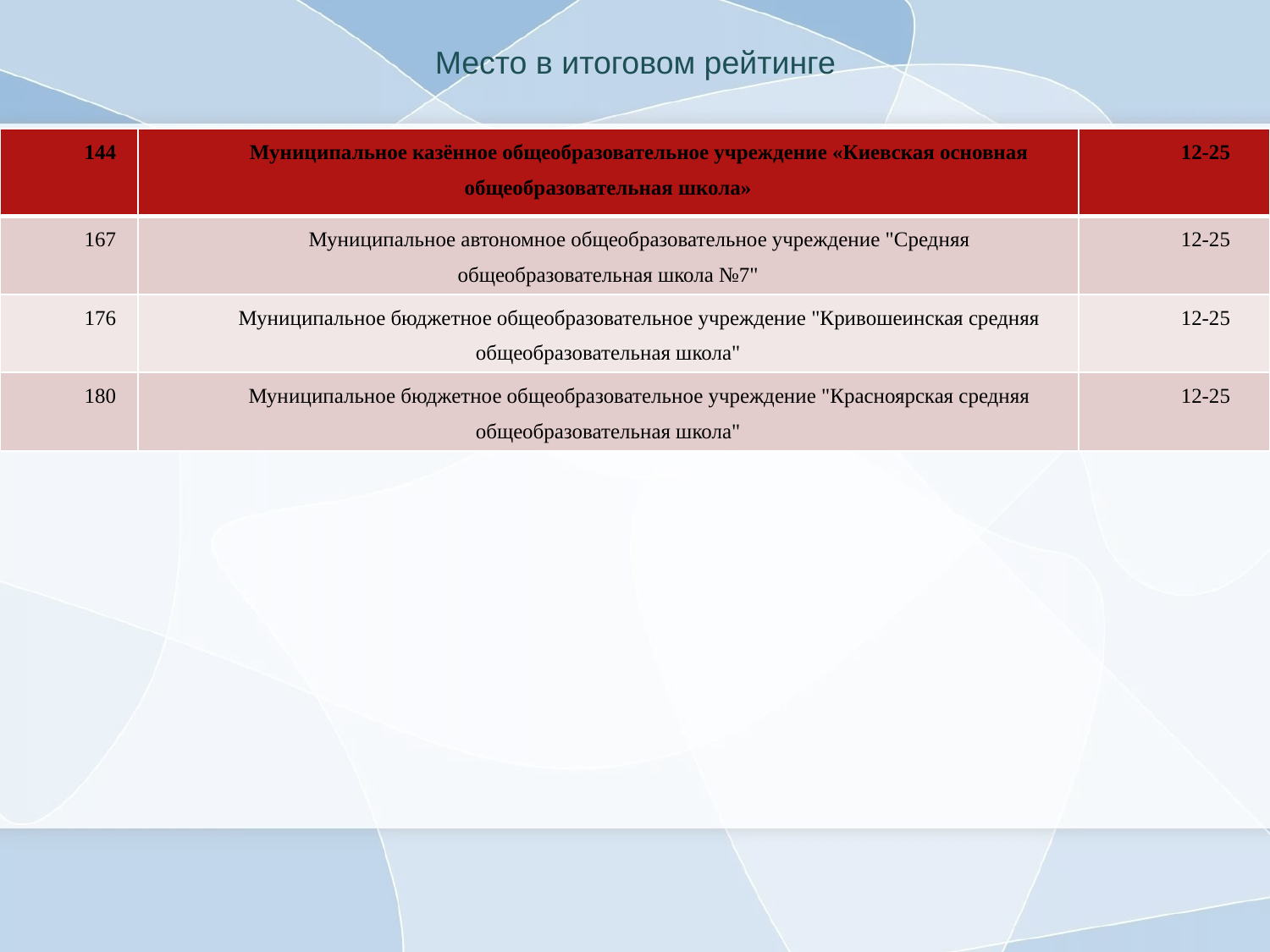

# Место в итоговом рейтинге
| 144 | Муниципальное казённое общеобразовательное учреждение «Киевская основная общеобразовательная школа» | 12-25 |
| --- | --- | --- |
| 167 | Муниципальное автономное общеобразовательное учреждение "Средняя общеобразовательная школа №7" | 12-25 |
| 176 | Муниципальное бюджетное общеобразовательное учреждение "Кривошеинская средняя общеобразовательная школа" | 12-25 |
| 180 | Муниципальное бюджетное общеобразовательное учреждение "Красноярская средняя общеобразовательная школа" | 12-25 |